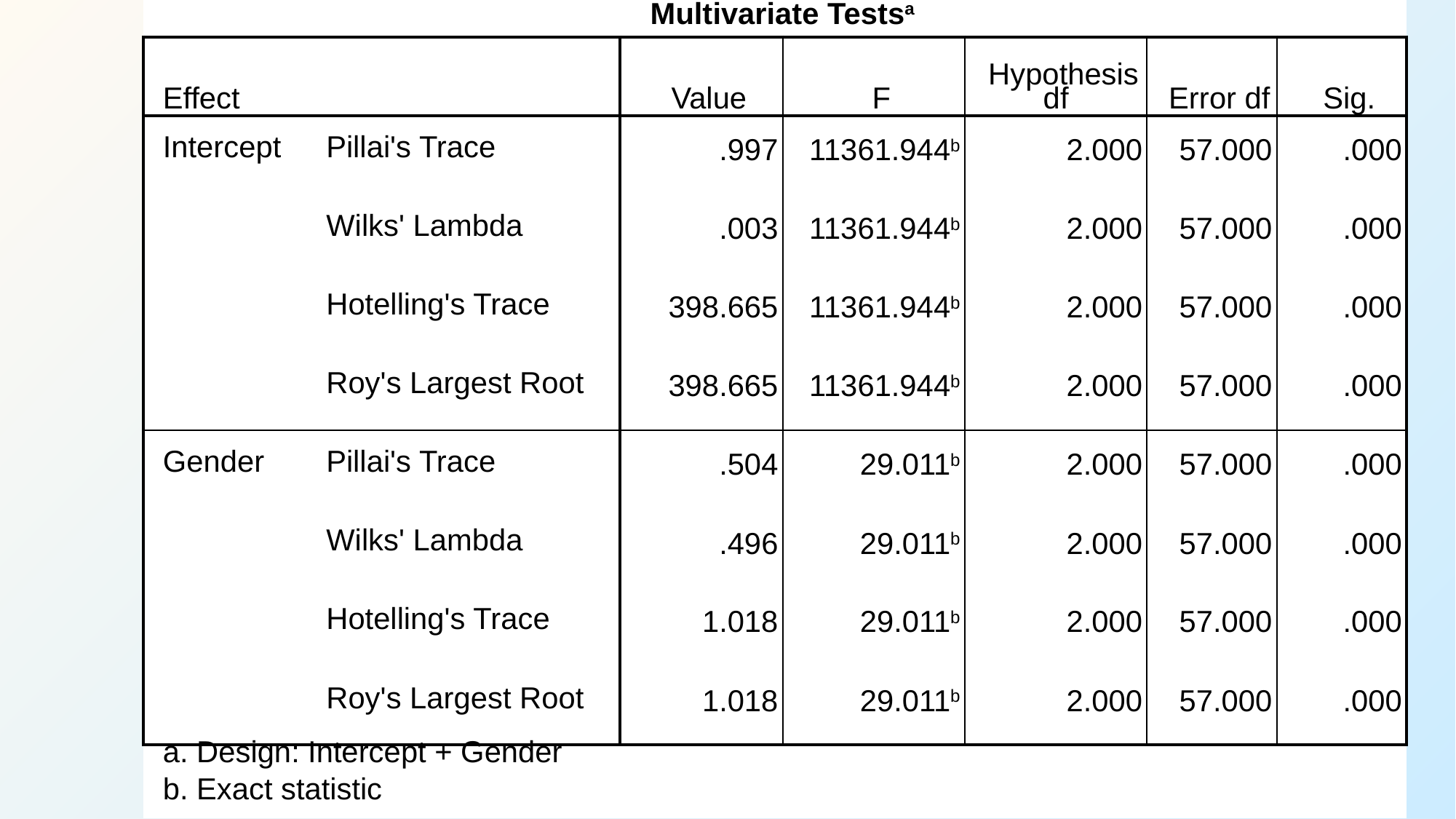

| Multivariate Testsa |  |  |  |  |  |  |
| --- | --- | --- | --- | --- | --- | --- |
| Effect |  | Value | F | Hypothesis df | Error df | Sig. |
| Intercept | Pillai's Trace | .997 | 11361.944b | 2.000 | 57.000 | .000 |
|  | Wilks' Lambda | .003 | 11361.944b | 2.000 | 57.000 | .000 |
|  | Hotelling's Trace | 398.665 | 11361.944b | 2.000 | 57.000 | .000 |
|  | Roy's Largest Root | 398.665 | 11361.944b | 2.000 | 57.000 | .000 |
| Gender | Pillai's Trace | .504 | 29.011b | 2.000 | 57.000 | .000 |
|  | Wilks' Lambda | .496 | 29.011b | 2.000 | 57.000 | .000 |
|  | Hotelling's Trace | 1.018 | 29.011b | 2.000 | 57.000 | .000 |
|  | Roy's Largest Root | 1.018 | 29.011b | 2.000 | 57.000 | .000 |
| a. Design: Intercept + Gender |  |  |  |  |  |  |
| b. Exact statistic |  |  |  |  |  |  |
#